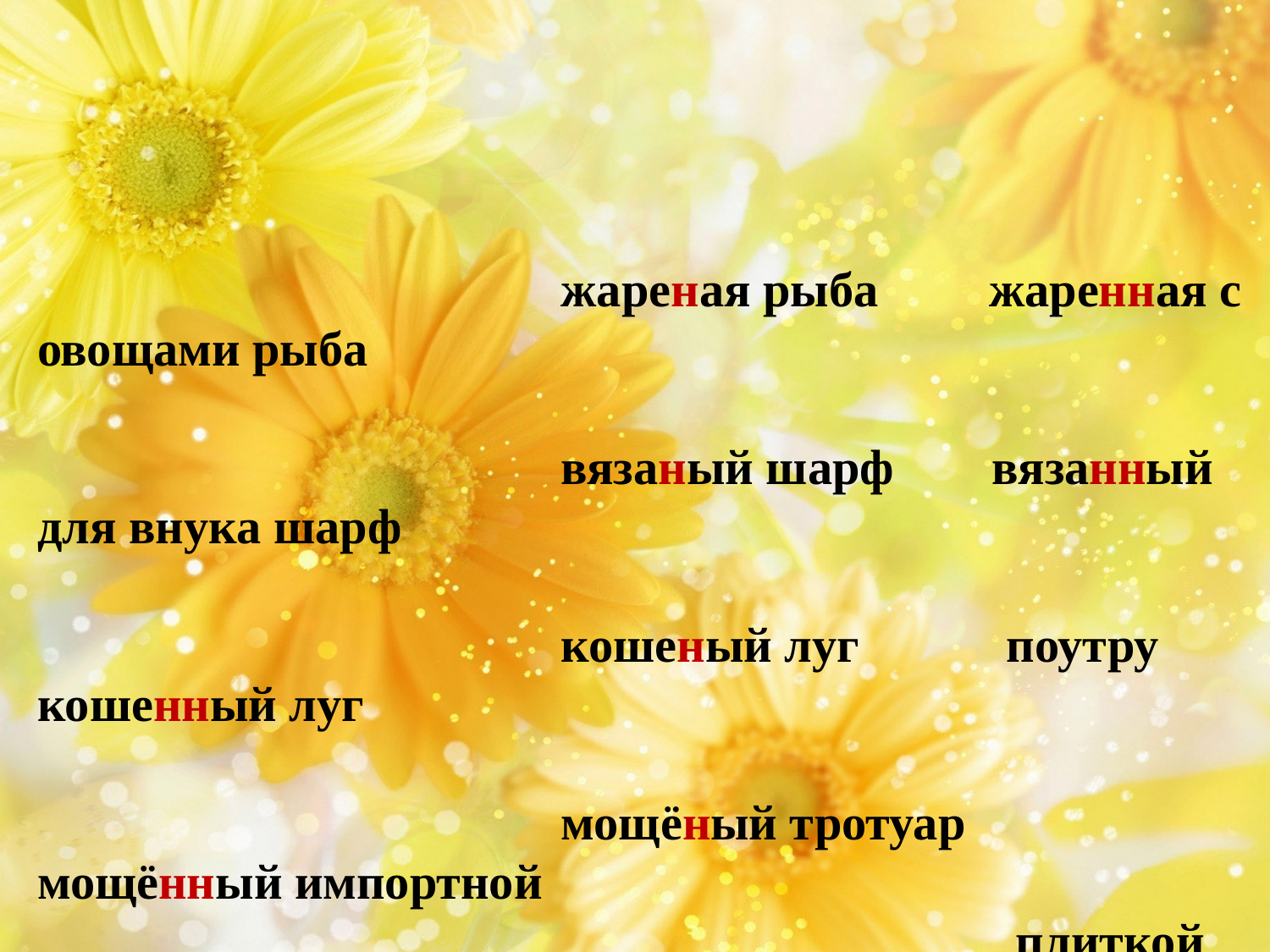

жареная рыба         жаренная с овощами рыба

вязаный шарф        вязанный для внука шарф

кошеный луг            поутру кошенный луг

мощёный тротуар    мощённый импортной
                                     плиткой тротуар